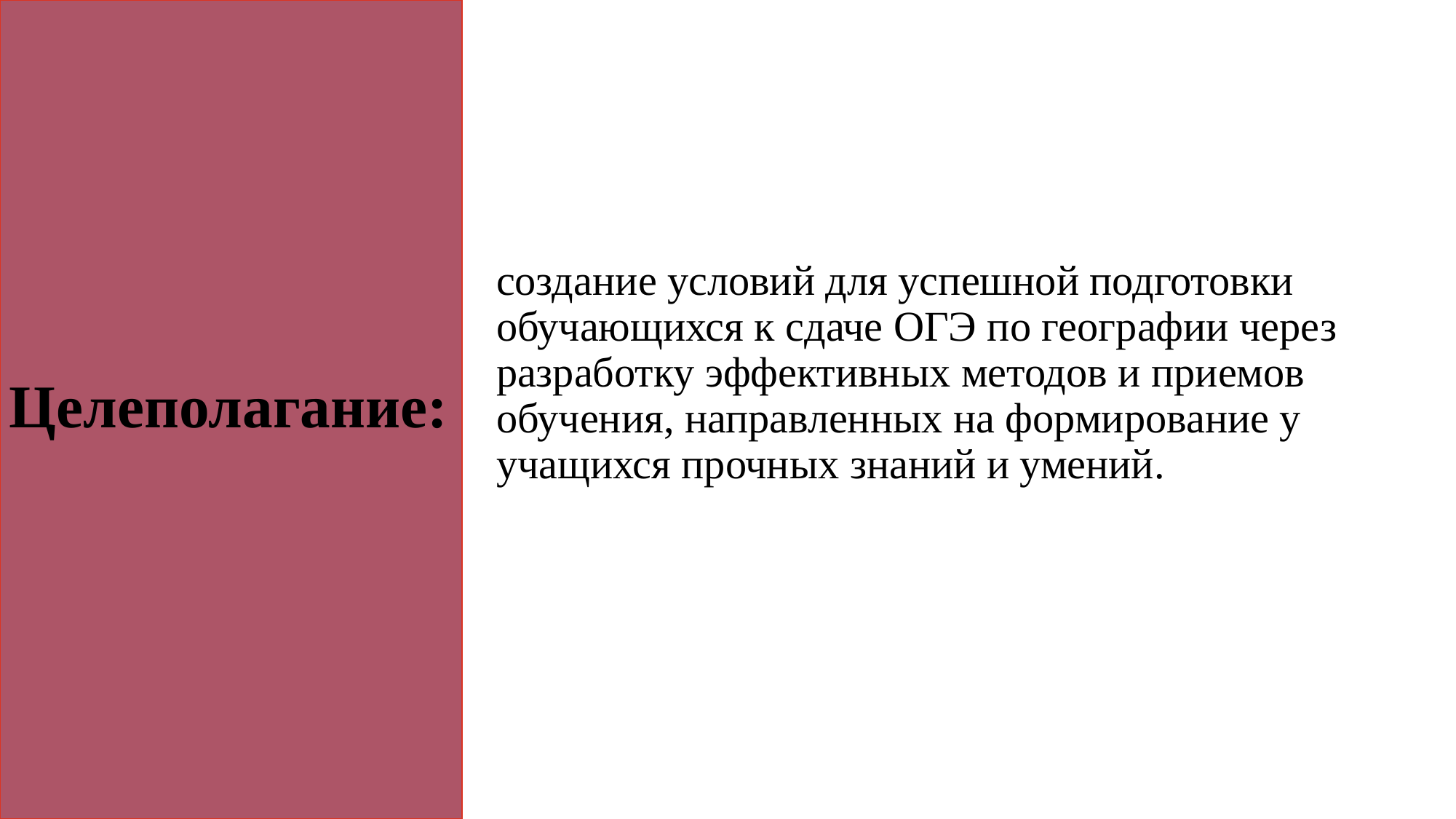

создание условий для успешной подготовки обучающихся к сдаче ОГЭ по географии через разработку эффективных методов и приемов обучения, направленных на формирование у учащихся прочных знаний и умений.

Целеполагание: